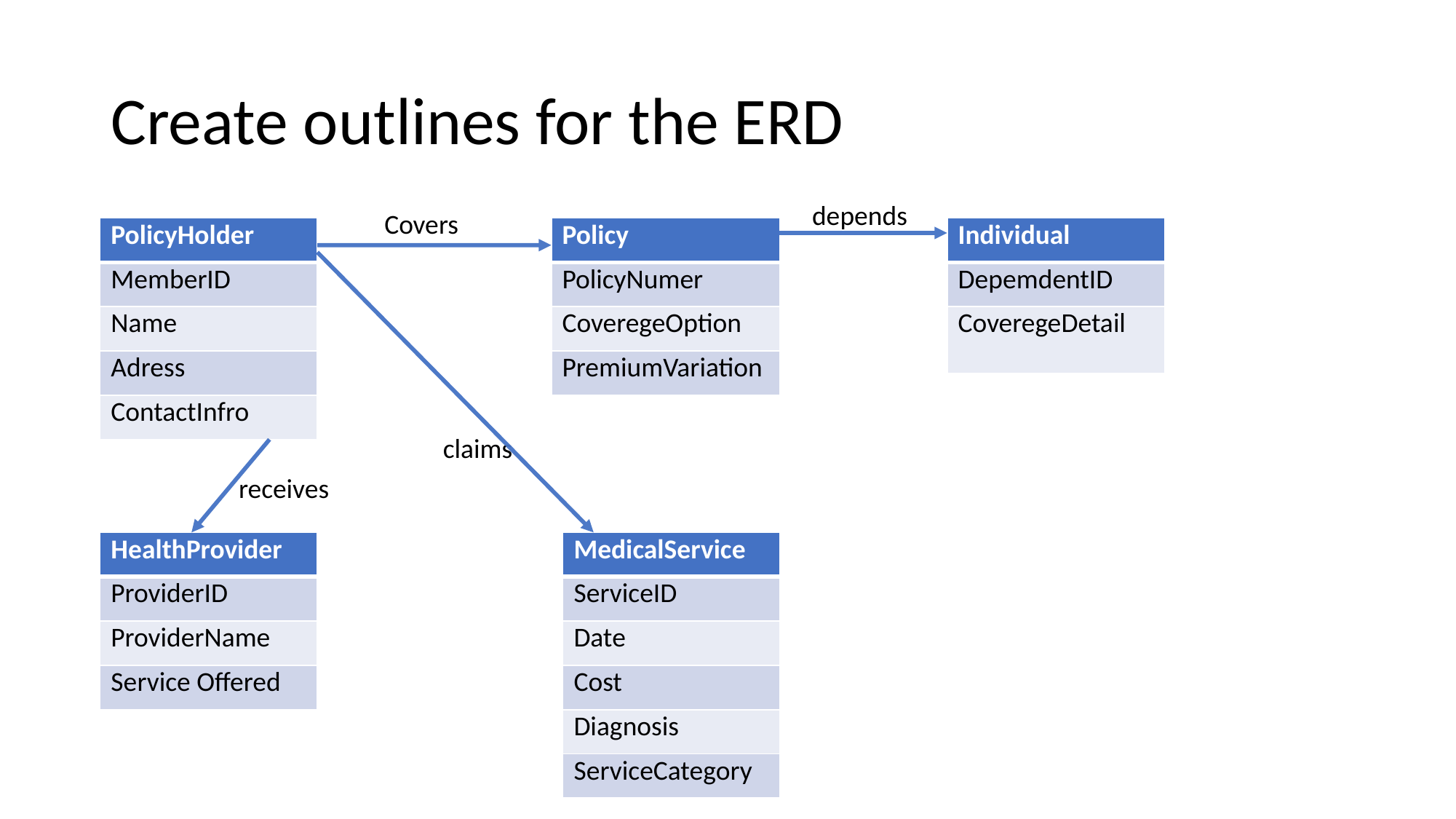

# Create outlines for the ERD
depends
Covers
| PolicyHolder |
| --- |
| MemberID |
| Name |
| Adress |
| ContactInfro |
| Policy |
| --- |
| PolicyNumer |
| CoveregeOption |
| PremiumVariation |
| Individual |
| --- |
| DepemdentID |
| CoveregeDetail |
claims
receives
| HealthProvider |
| --- |
| ProviderID |
| ProviderName |
| Service Offered |
| MedicalService |
| --- |
| ServiceID |
| Date |
| Cost |
| Diagnosis |
| ServiceCategory |